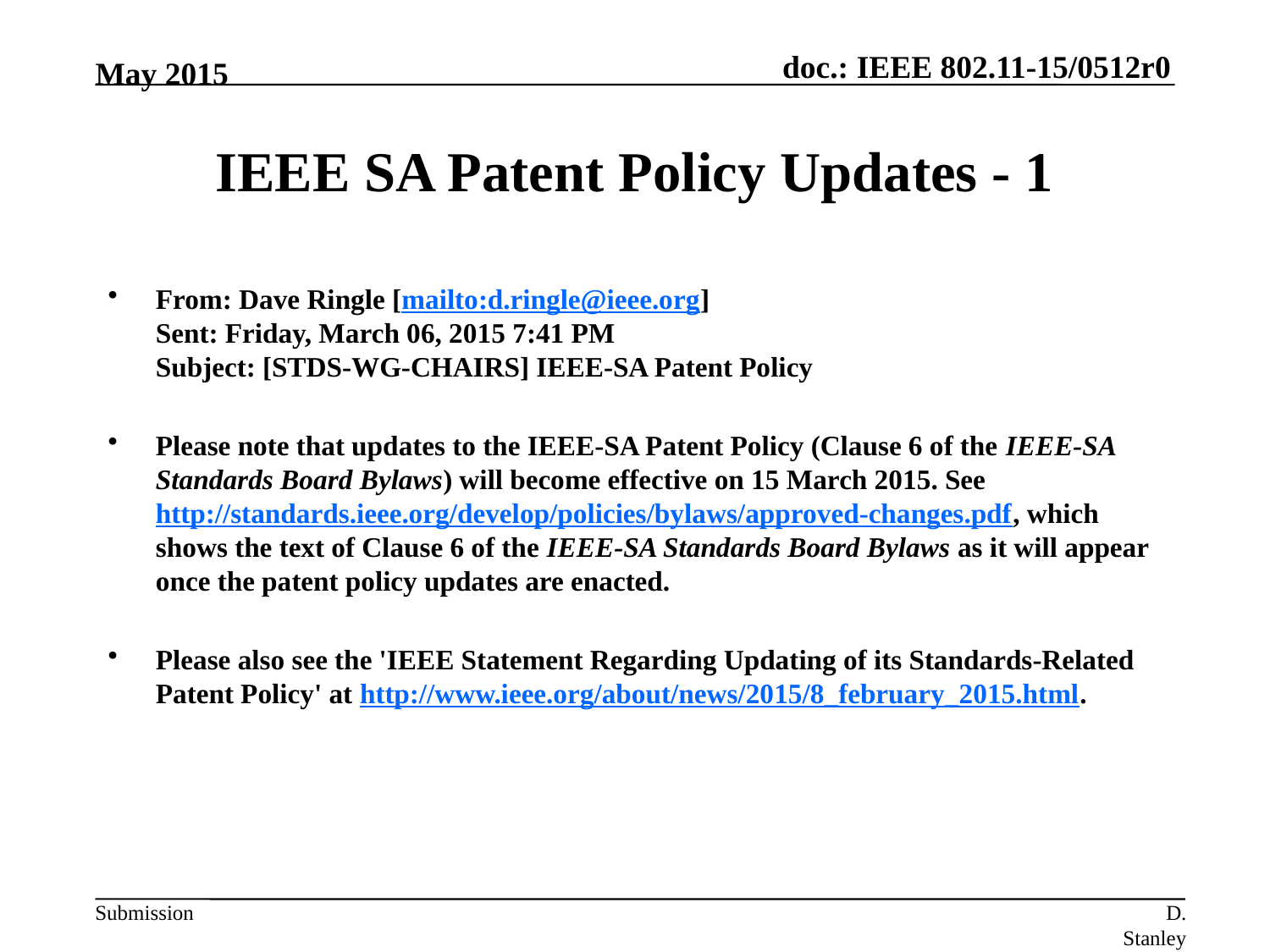

May 2015
# IEEE SA Patent Policy Updates - 1
From: Dave Ringle [mailto:d.ringle@ieee.org]
Sent: Friday, March 06, 2015 7:41 PM
Subject: [STDS-WG-CHAIRS] IEEE-SA Patent Policy

Please note that updates to the IEEE-SA Patent Policy (Clause 6 of the IEEE-SA Standards Board Bylaws) will become effective on 15 March 2015. See http://standards.ieee.org/develop/policies/bylaws/approved-changes.pdf, which shows the text of Clause 6 of the IEEE-SA Standards Board Bylaws as it will appear once the patent policy updates are enacted.

Please also see the 'IEEE Statement Regarding Updating of its Standards-Related Patent Policy' at http://www.ieee.org/about/news/2015/8_february_2015.html.

D. Stanley Aruba Networks